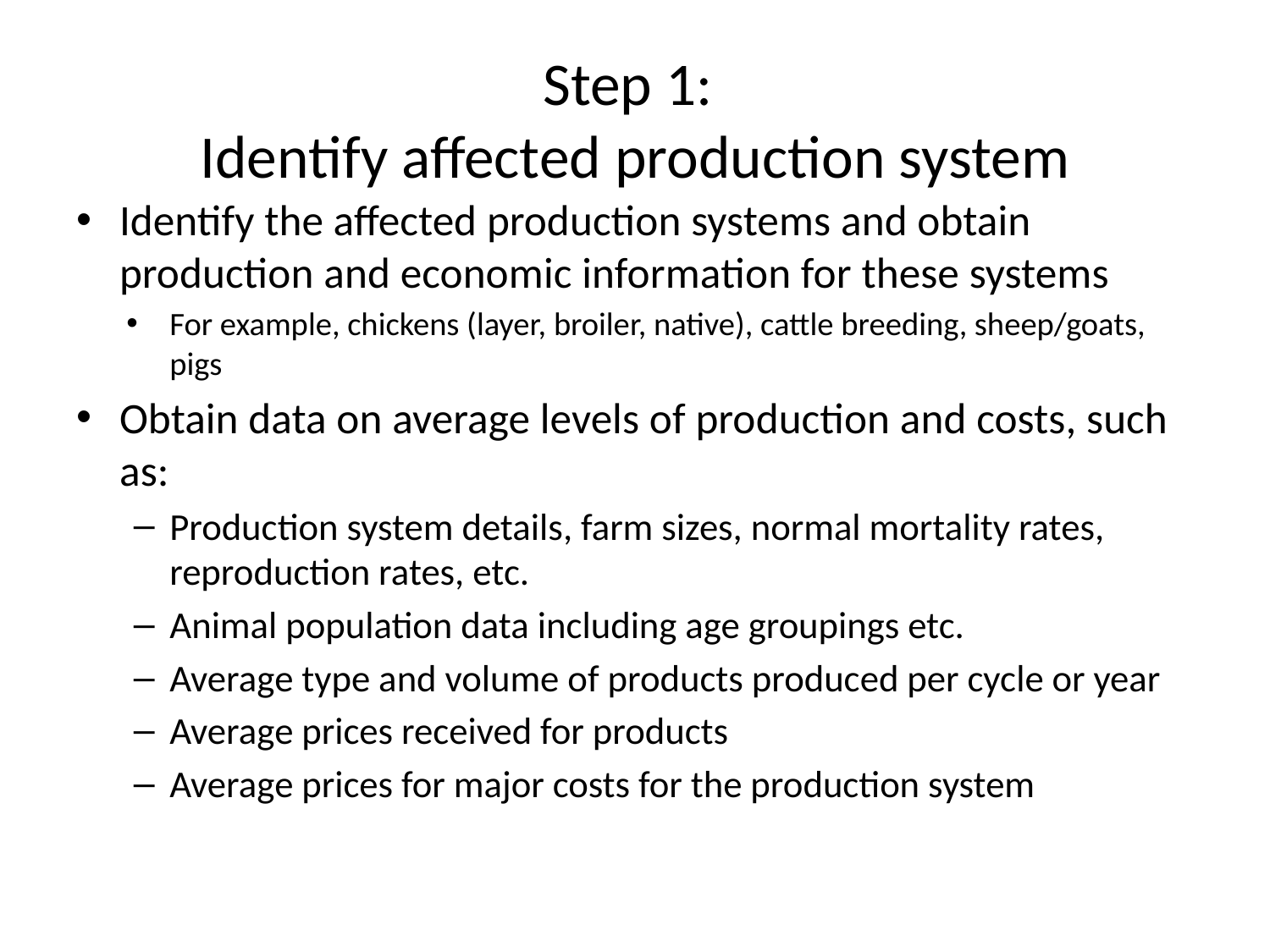

# Step 1: Identify affected production system
Identify the affected production systems and obtain production and economic information for these systems
For example, chickens (layer, broiler, native), cattle breeding, sheep/goats, pigs
Obtain data on average levels of production and costs, such as:
Production system details, farm sizes, normal mortality rates, reproduction rates, etc.
Animal population data including age groupings etc.
Average type and volume of products produced per cycle or year
Average prices received for products
Average prices for major costs for the production system